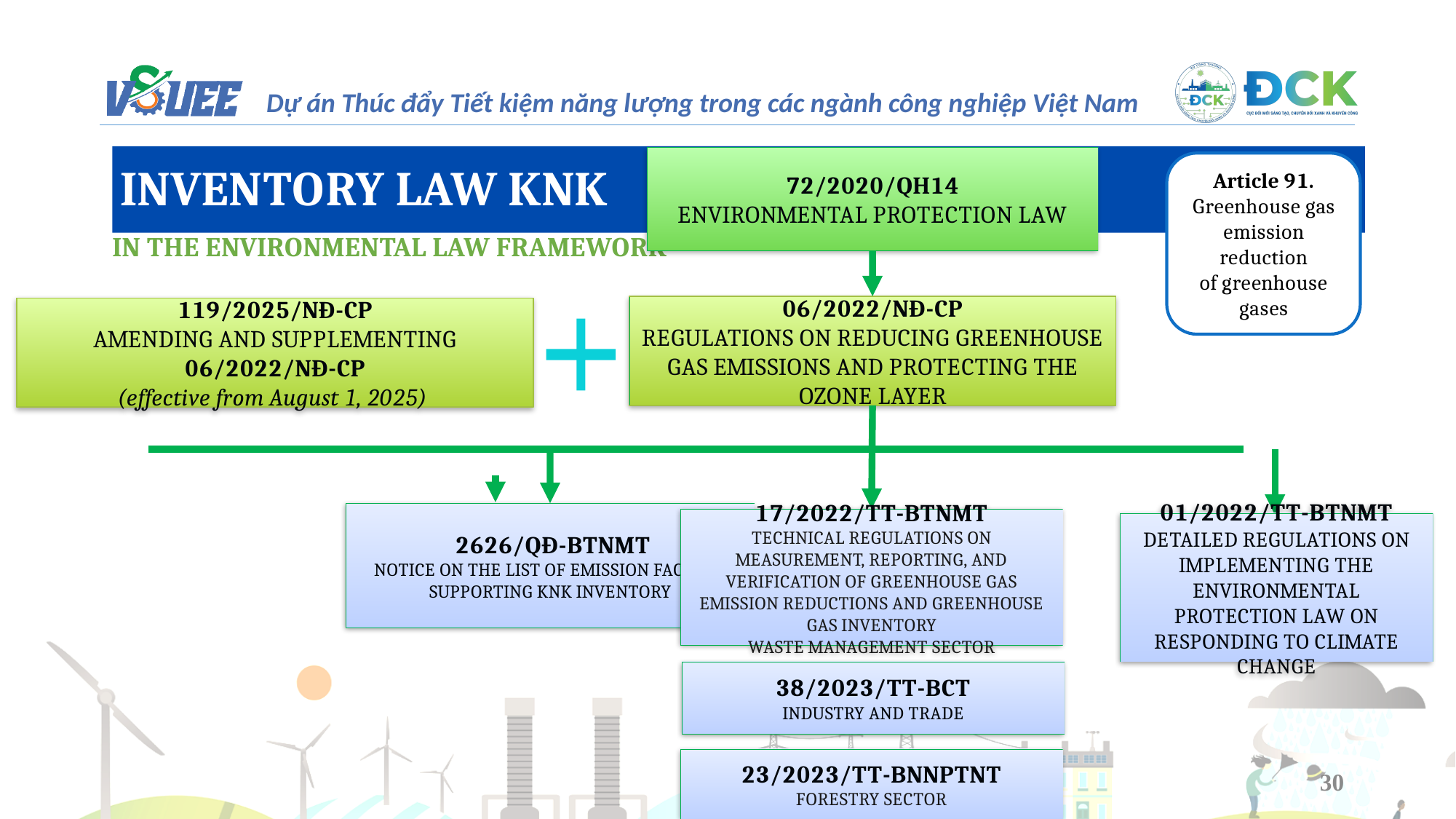

INVENTORY LAW KNK
72/2020/QH14
ENVIRONMENTAL PROTECTION LAW
Article 91.
Greenhouse gas emission reduction
of greenhouse gases
IN THE ENVIRONMENTAL LAW FRAMEWORK
06/2022/NĐ-CP
REGULATIONS ON REDUCING GREENHOUSE GAS EMISSIONS AND PROTECTING THE OZONE LAYER
119/2025/NĐ-CP
AMENDING AND SUPPLEMENTING 06/2022/NĐ-CP
(effective from August 1, 2025)

 2626/QĐ-BTNMT
NOTICE ON THE LIST OF EMISSION FACTORS SUPPORTING KNK INVENTORY
01/2022/TT-BTNMT
DETAILED REGULATIONS ON IMPLEMENTING THE ENVIRONMENTAL PROTECTION LAW ON RESPONDING TO CLIMATE CHANGE
17/2022/TT-BTNMT
TECHNICAL REGULATIONS ON MEASUREMENT, REPORTING, AND VERIFICATION OF GREENHOUSE GAS EMISSION REDUCTIONS AND GREENHOUSE GAS INVENTORY
WASTE MANAGEMENT SECTOR
38/2023/TT-BCT
INDUSTRY AND TRADE
23/2023/TT-BNNPTNT
FORESTRY SECTOR
30